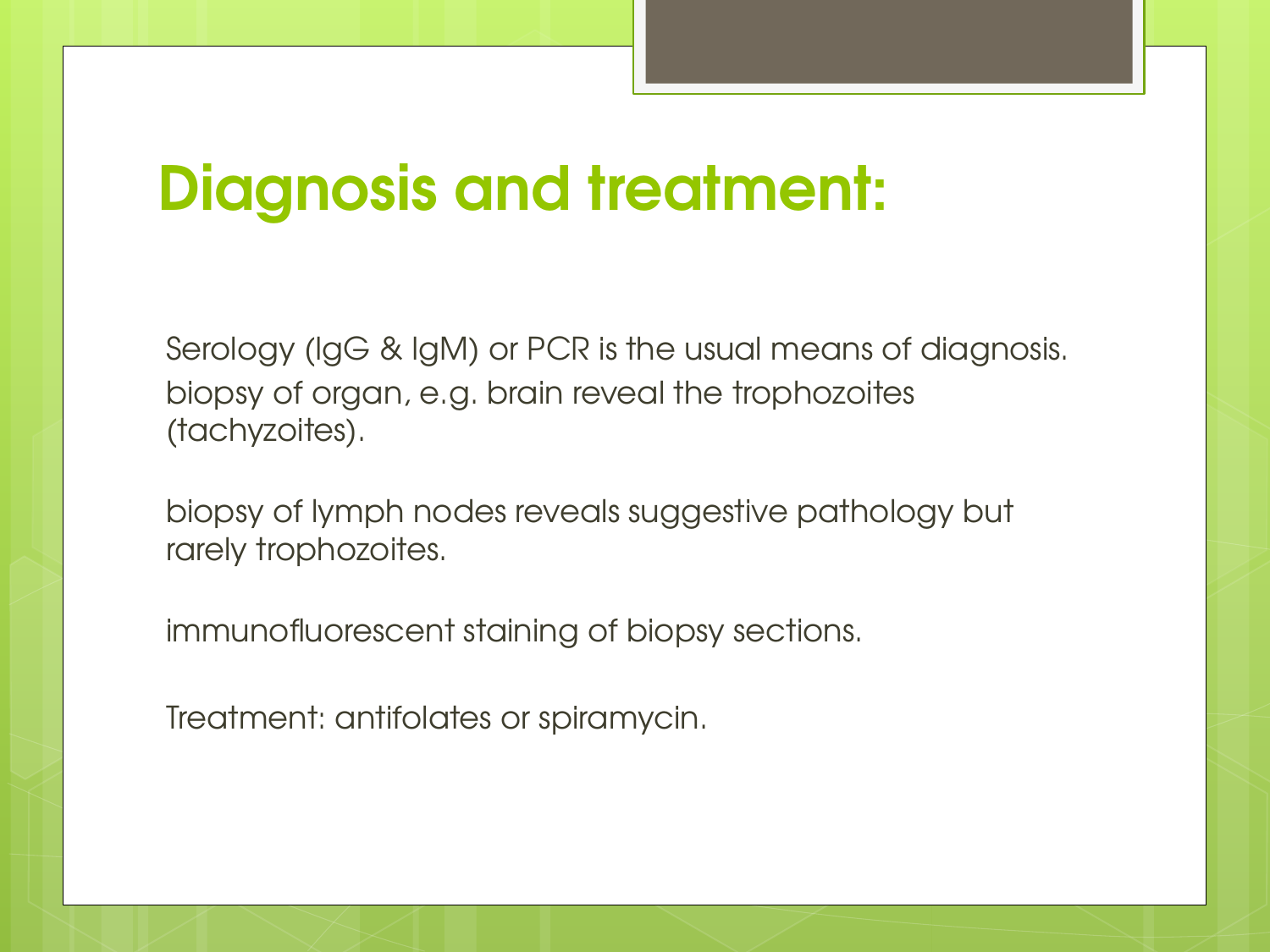

# Diagnosis and treatment:
Serology (IgG & IgM) or PCR is the usual means of diagnosis.
biopsy of organ, e.g. brain reveal the trophozoites (tachyzoites).
biopsy of lymph nodes reveals suggestive pathology but rarely trophozoites.
immunofluorescent staining of biopsy sections.

Treatment: antifolates or spiramycin.